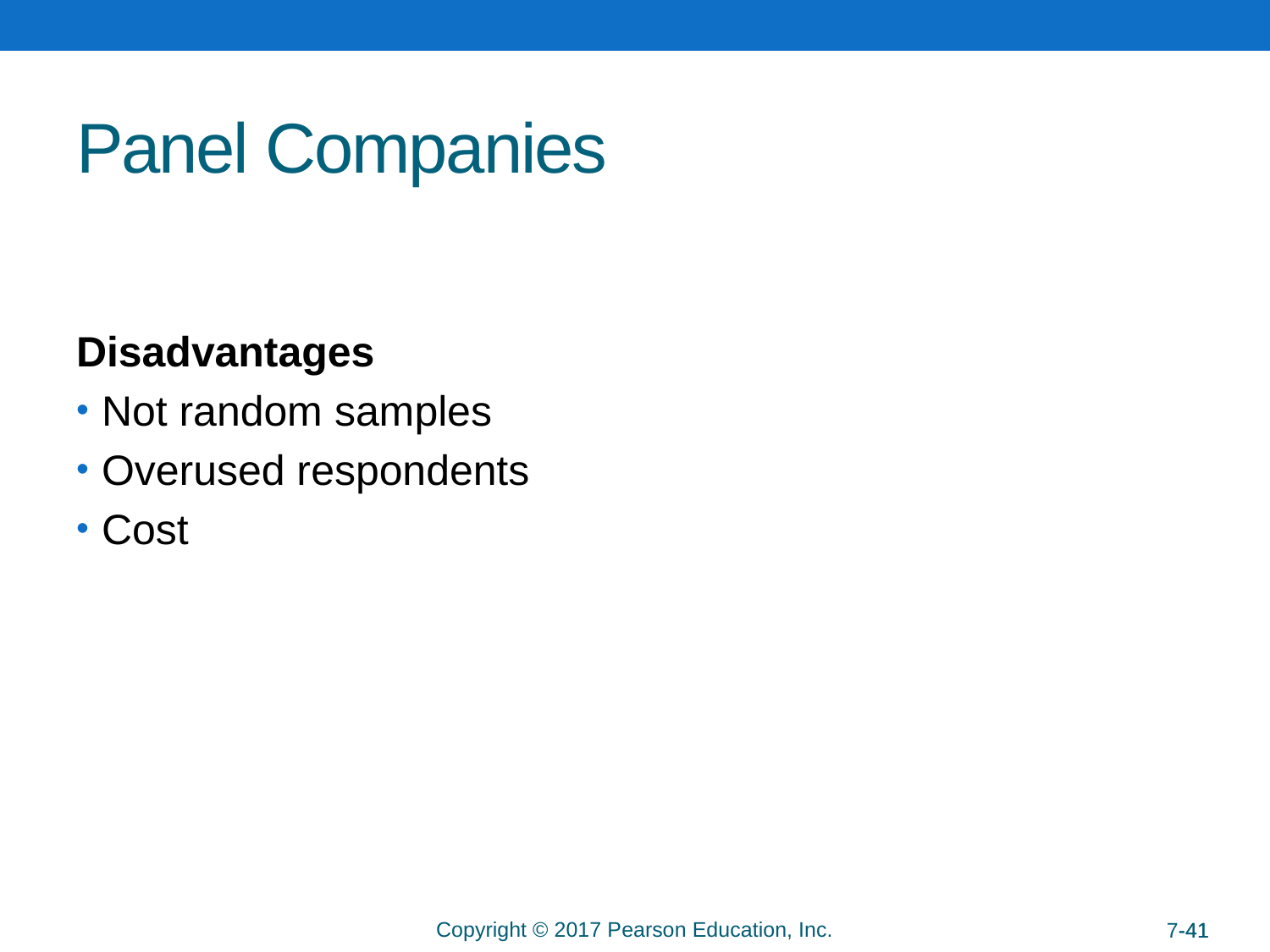

# Panel Companies
Disadvantages
Not random samples
Overused respondents
Cost